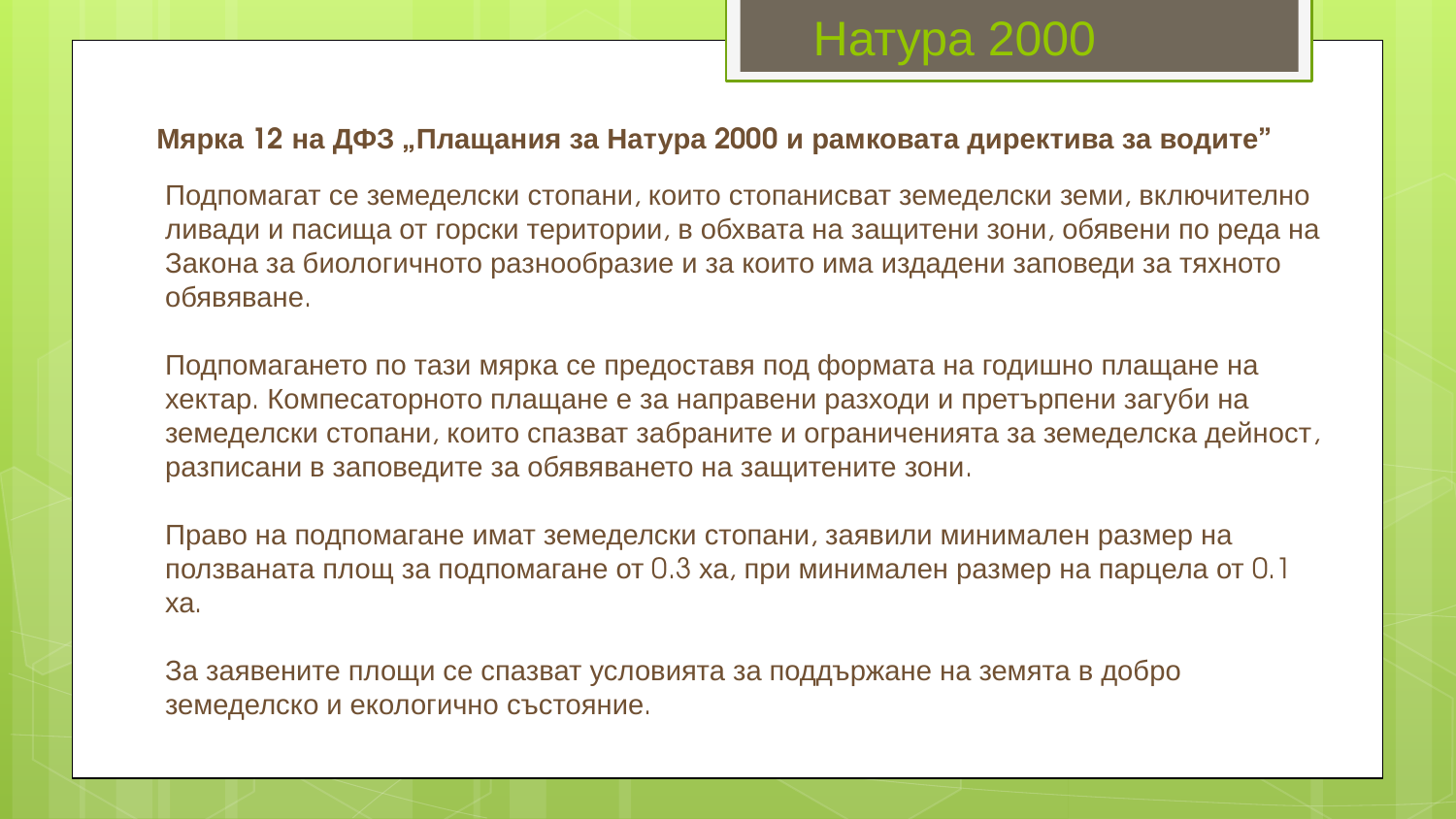

Натура 2000
# Мярка 12 на ДФЗ „Плащания за Натура 2000 и рамковата директива за водите”
Подпомагат се земеделски стопани, които стопанисват земеделски земи, включително ливади и пасища от горски територии, в обхвата на защитени зони, обявени по реда на Закона за биологичното разнообразие и за които има издадени заповеди за тяхното обявяване.

Подпомагането по тази мярка се предоставя под формата на годишно плащане на хектар. Компесаторното плащане е за направени разходи и претърпени загуби на земеделски стопани, които спазват забраните и ограниченията за земеделска дейност, разписани в заповедите за обявяването на защитените зони.

Право на подпомагане имат земеделски стопани, заявили минимален размер на ползваната площ за подпомагане от 0.3 ха, при минимален размер на парцела от 0.1 ха.

За заявените площи се спазват условията за поддържане на земята в добро земеделско и екологично състояние.